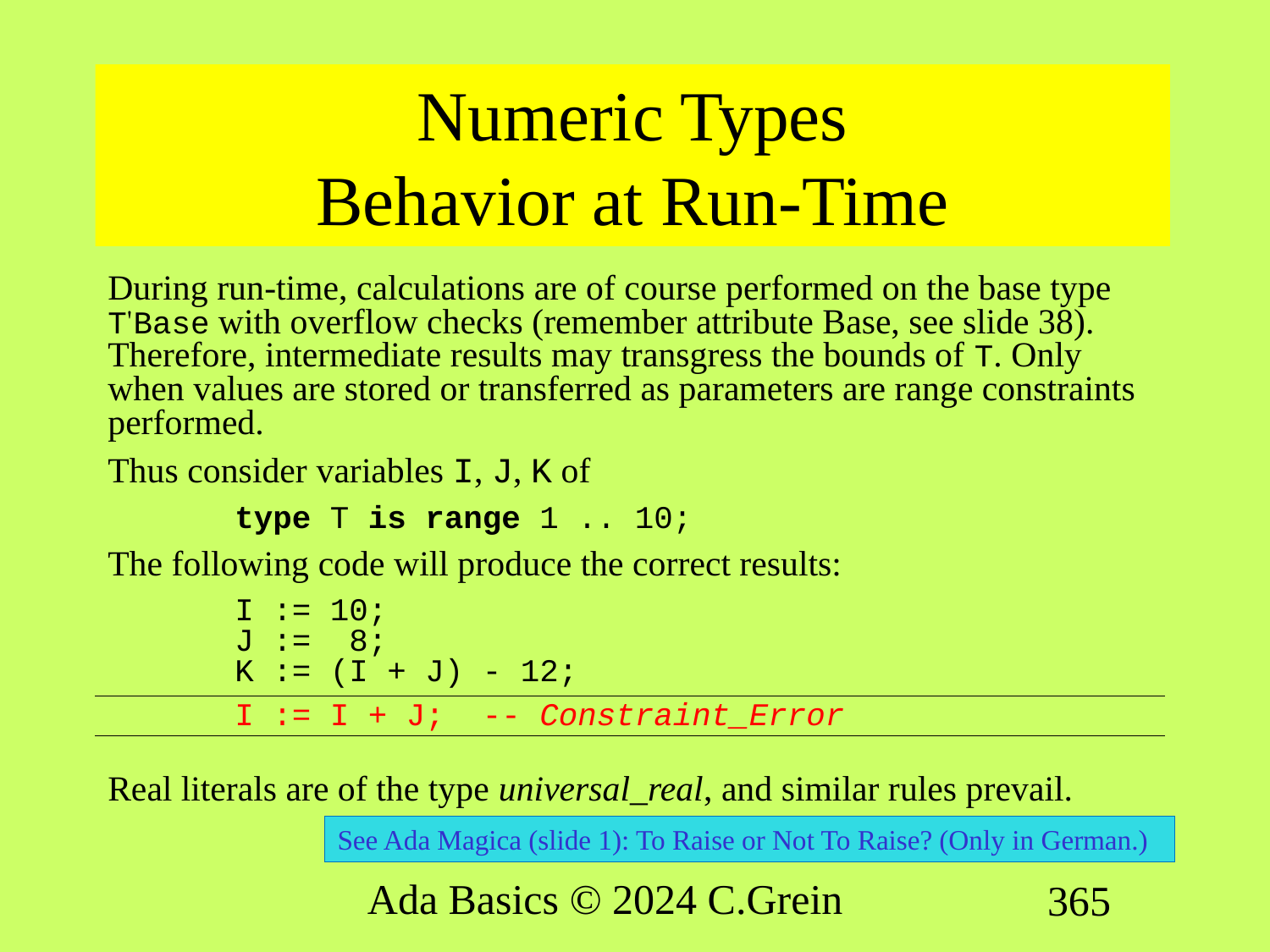

# Numeric Types Behavior at Run-Time
During run-time, calculations are of course performed on the base type T'Base with overflow checks (remember attribute Base, see slide 38). Therefore, intermediate results may transgress the bounds of T. Only when values are stored or transferred as parameters are range constraints performed.
Thus consider variables I, J, K of
	type T is range 1 .. 10;
The following code will produce the correct results:
	I := 10;
	J :=  8;
	K := (I + J) - 12;
	I := I + J;  -- Constraint_Error

Real literals are of the type universal_real, and similar rules prevail.
See Ada Magica (slide 1): To Raise or Not To Raise? (Only in German.)
Ada Basics © 2024 C.Grein
365